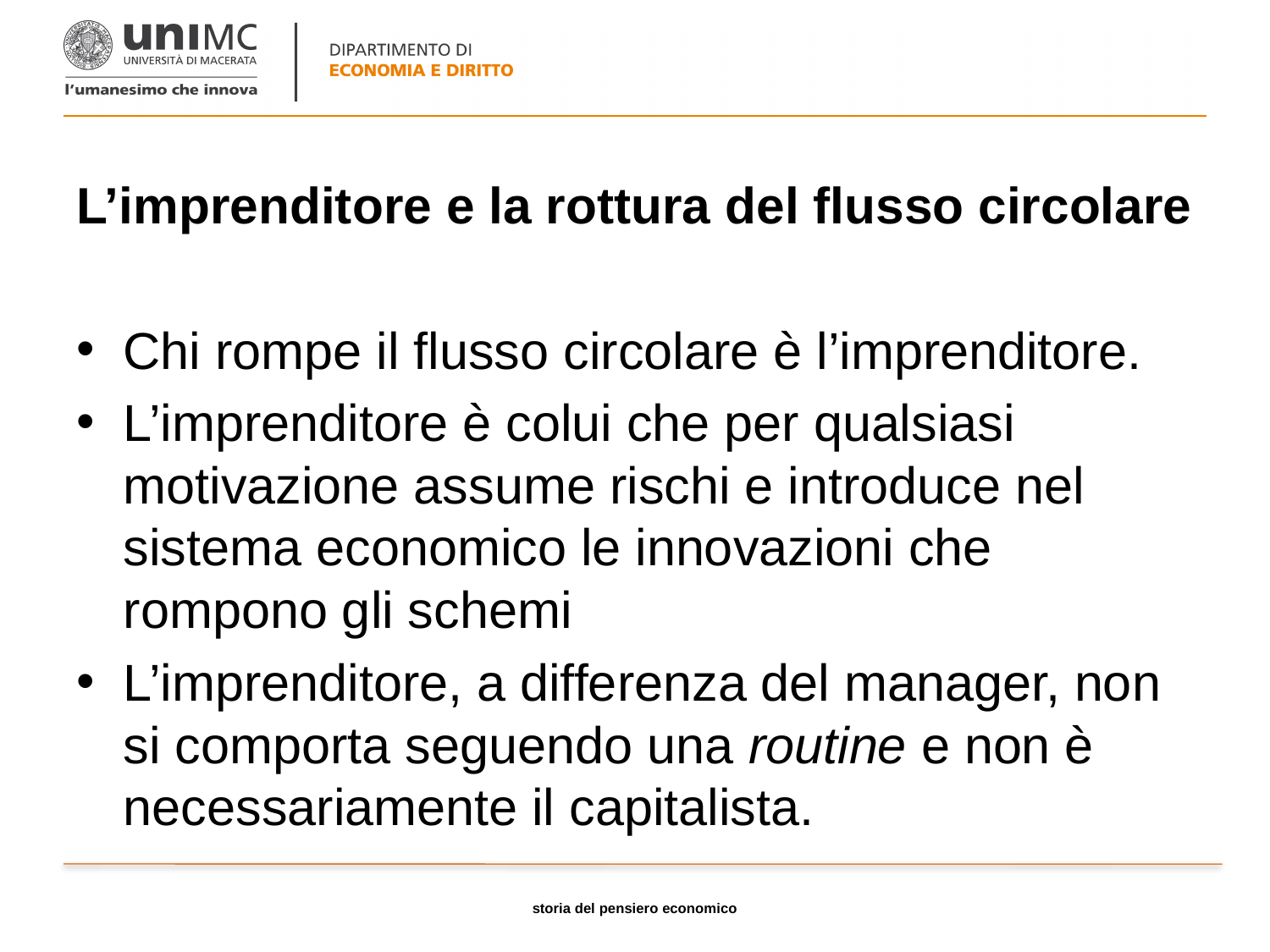

# L’imprenditore e la rottura del flusso circolare
Chi rompe il flusso circolare è l’imprenditore.
L’imprenditore è colui che per qualsiasi motivazione assume rischi e introduce nel sistema economico le innovazioni che rompono gli schemi
L’imprenditore, a differenza del manager, non si comporta seguendo una routine e non è necessariamente il capitalista.
storia del pensiero economico